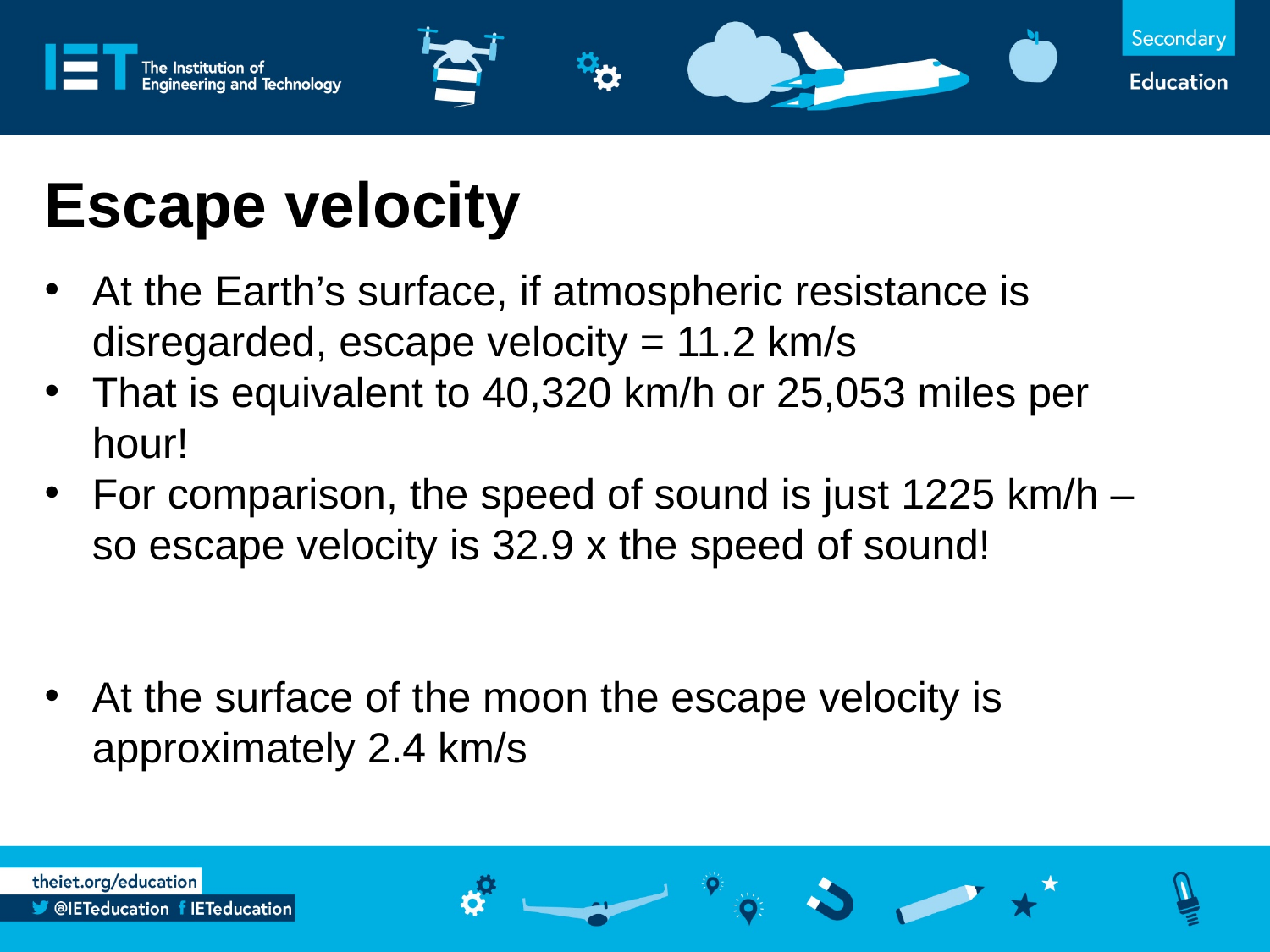

# Escape velocity
At the Earth’s surface, if atmospheric resistance is disregarded, escape velocity = 11.2 km/s
That is equivalent to 40,320 km/h or 25,053 miles per hour!
For comparison, the speed of sound is just 1225 km/h – so escape velocity is 32.9 x the speed of sound!

At the surface of the moon the escape velocity is approximately 2.4 km/s